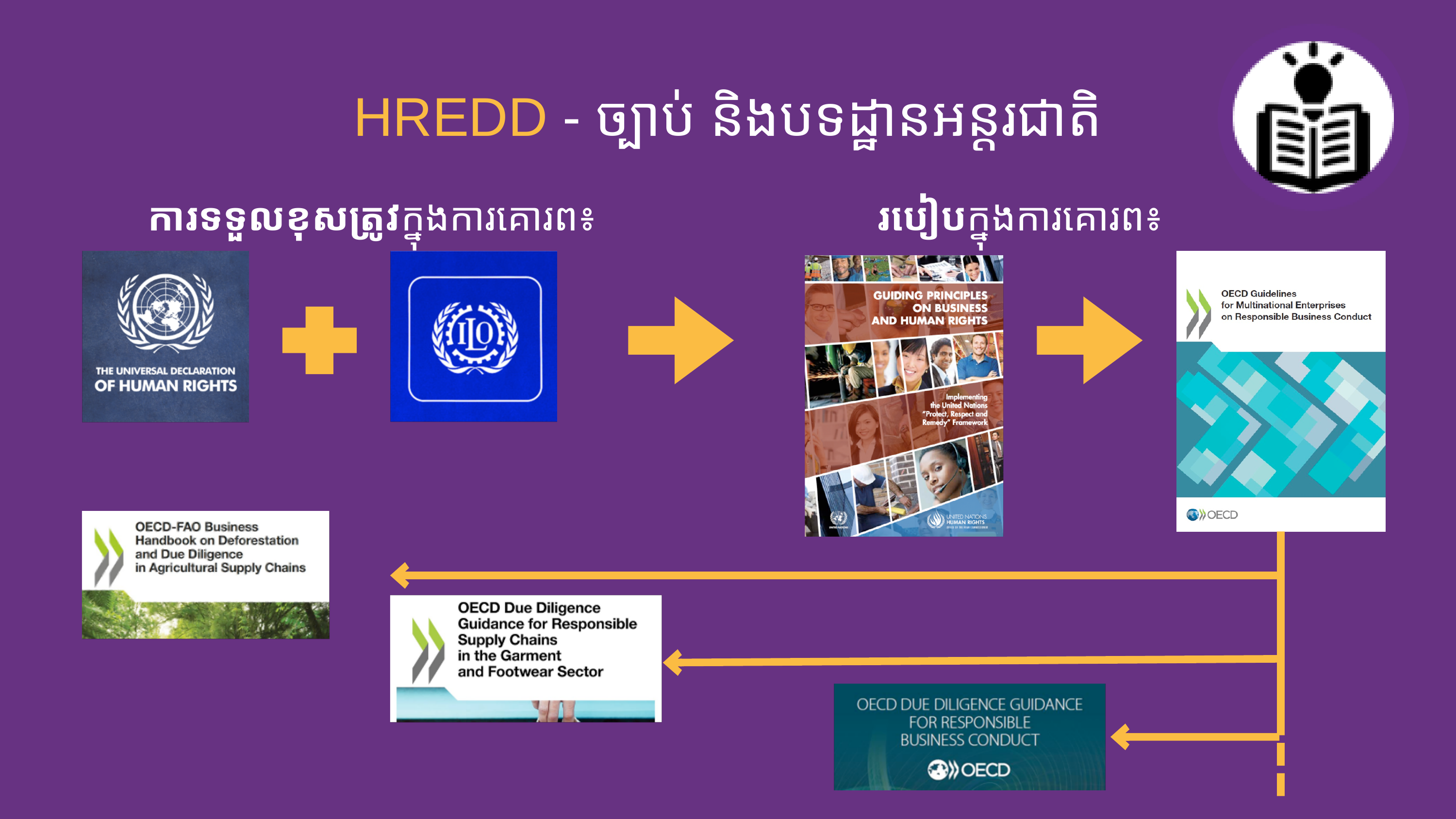

HREDD - ច្បាប់ និង​បទដ្ឋាន​អន្តរជាតិ
ការទទួលខុសត្រូវ​ក្នុងការ​គោរព៖
របៀប​ក្នុងការ​គោរព៖